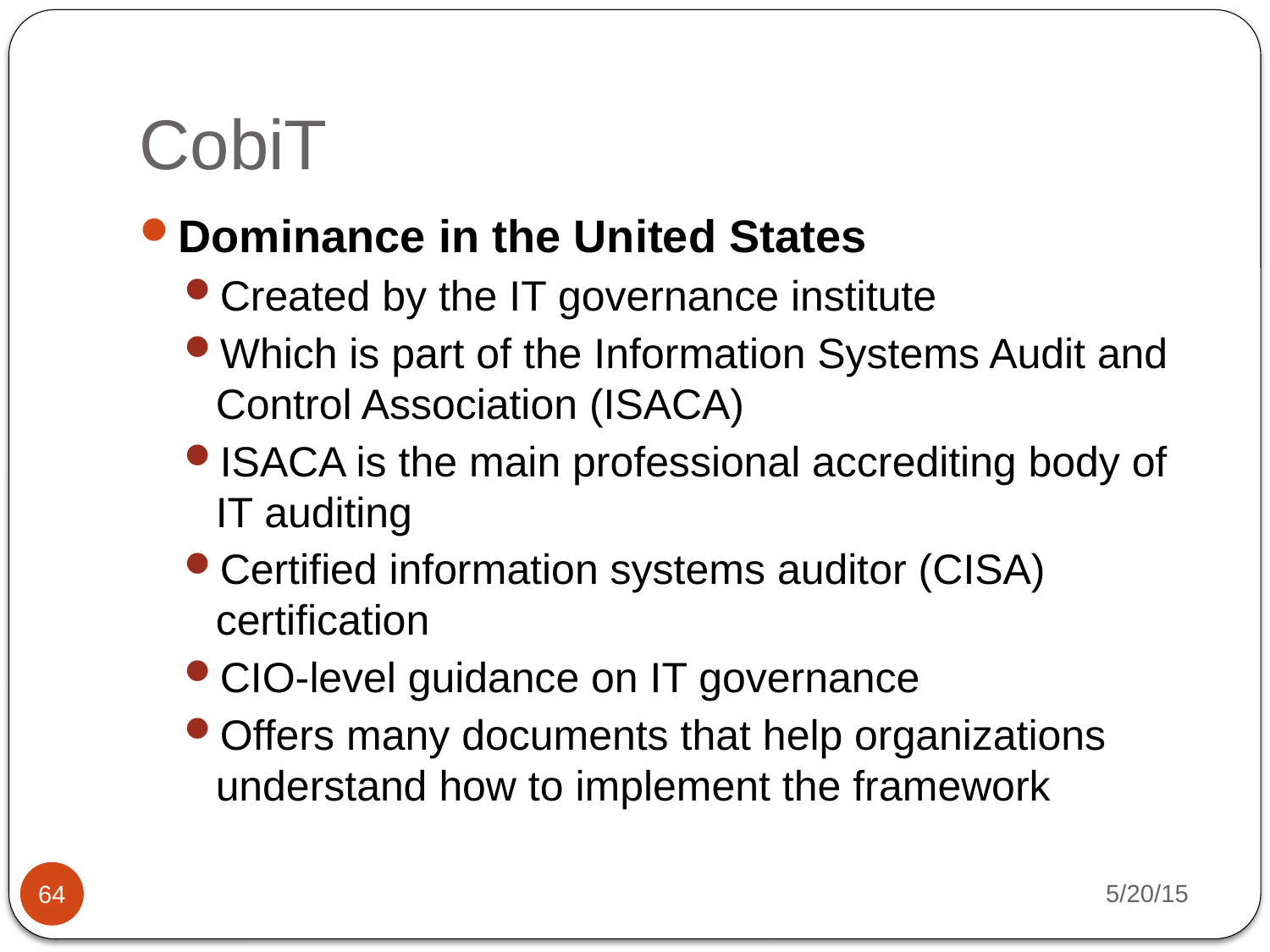

# CobiT
Dominance in the United States
Created by the IT governance institute
Which is part of the Information Systems Audit and Control Association (ISACA)
ISACA is the main professional accrediting body of IT auditing
Certified information systems auditor (CISA) certification
CIO-level guidance on IT governance
Offers many documents that help organizations understand how to implement the framework

5/20/15
64